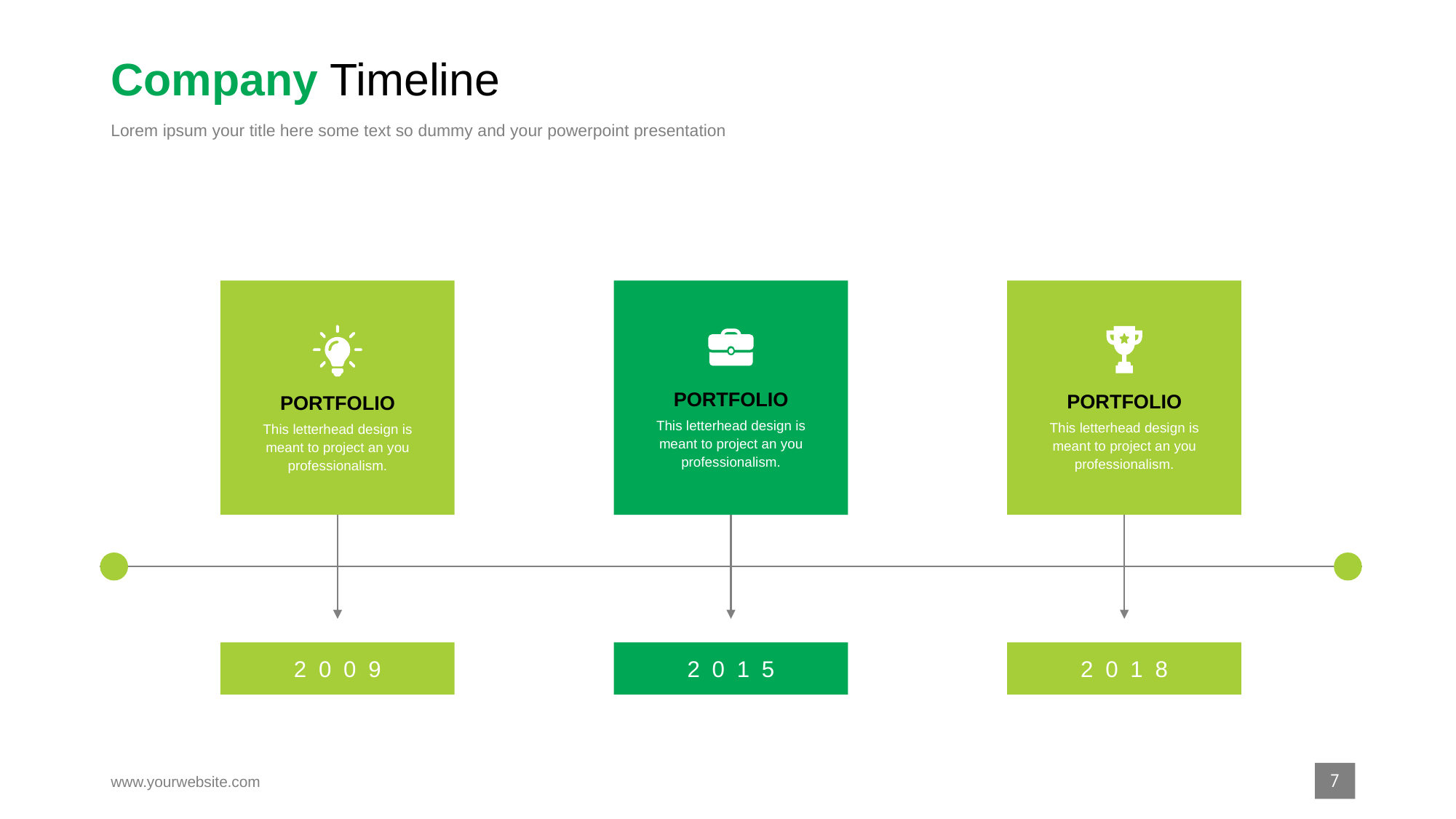

# Company Timeline
Lorem ipsum your title here some text so dummy and your powerpoint presentation

PORTFOLIO
This letterhead design is meant to project an you professionalism.

2009

PORTFOLIO
This letterhead design is meant to project an you professionalism.

2015

PORTFOLIO
This letterhead design is meant to project an you professionalism.

2018

7
www.yourwebsite.com